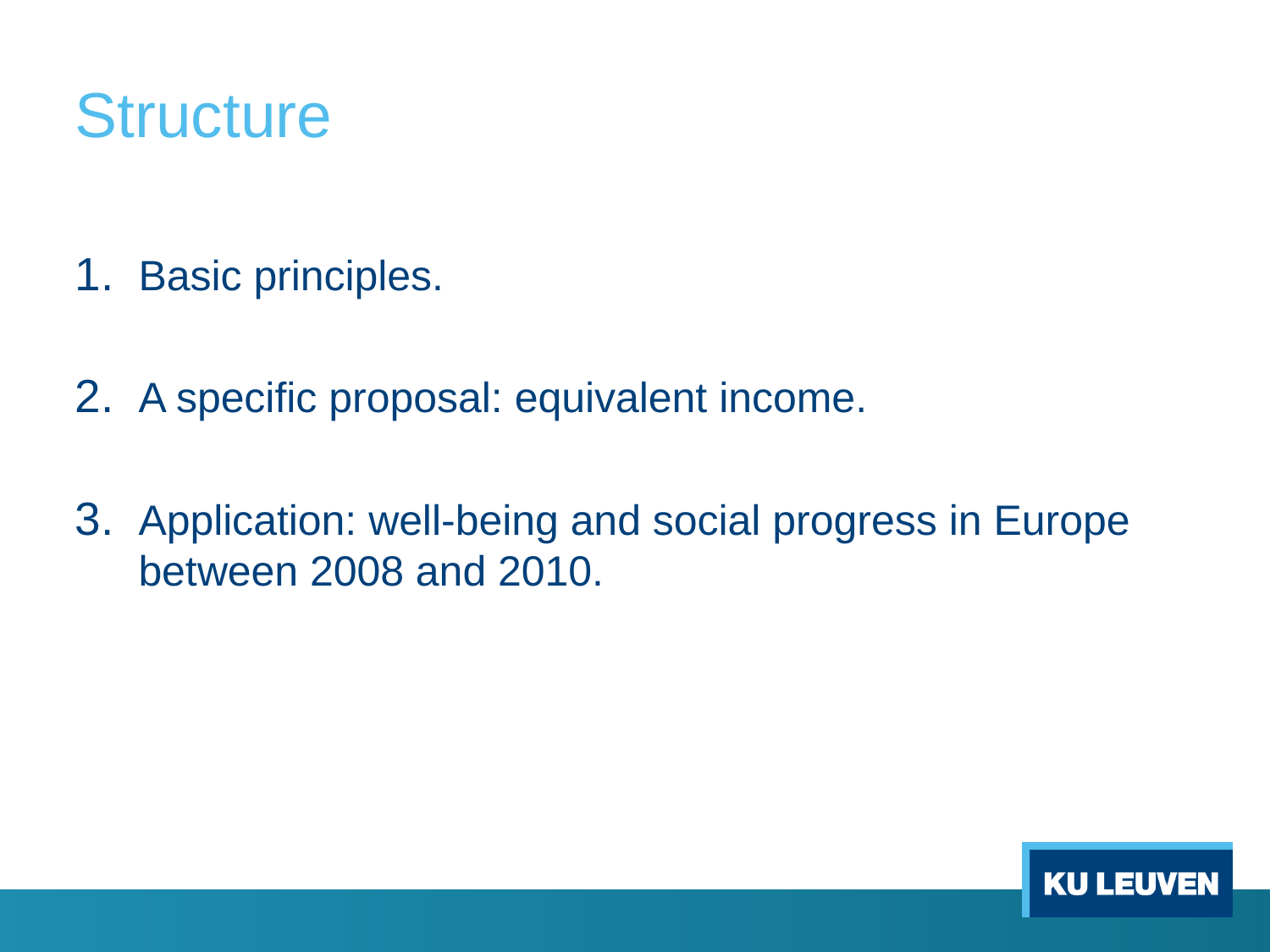

# Structure

Basic principles.

A specific proposal: equivalent income.

Application: well-being and social progress in Europe between 2008 and 2010.